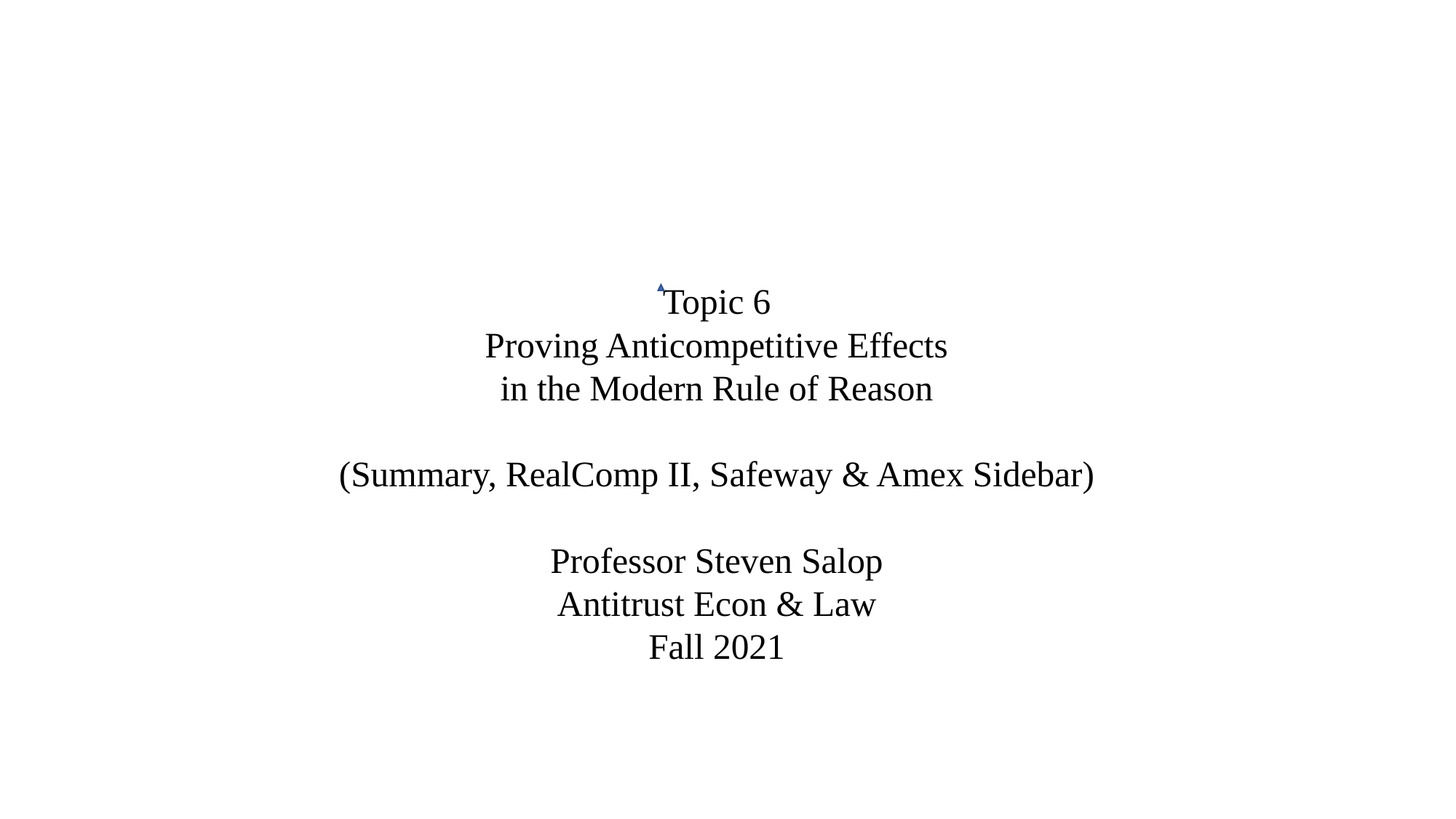

# Topic 6 Proving Anticompetitive Effects in the Modern Rule of Reason (Summary, RealComp II, Safeway & Amex Sidebar) Professor Steven Salop Antitrust Econ & Law Fall 2021